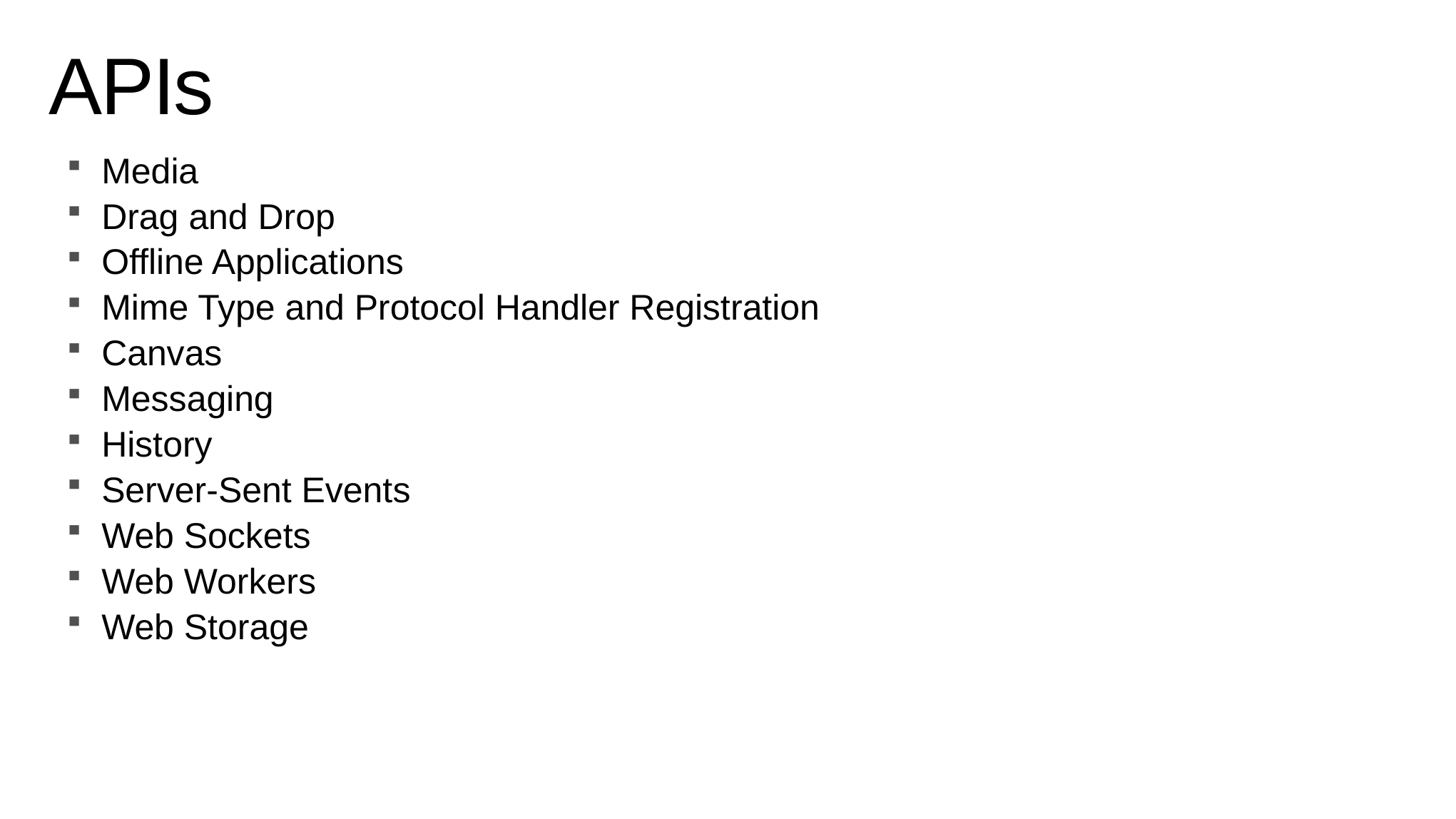

# APIs
Media
Drag and Drop
Offline Applications
Mime Type and Protocol Handler Registration
Canvas
Messaging
History
Server-Sent Events
Web Sockets
Web Workers
Web Storage